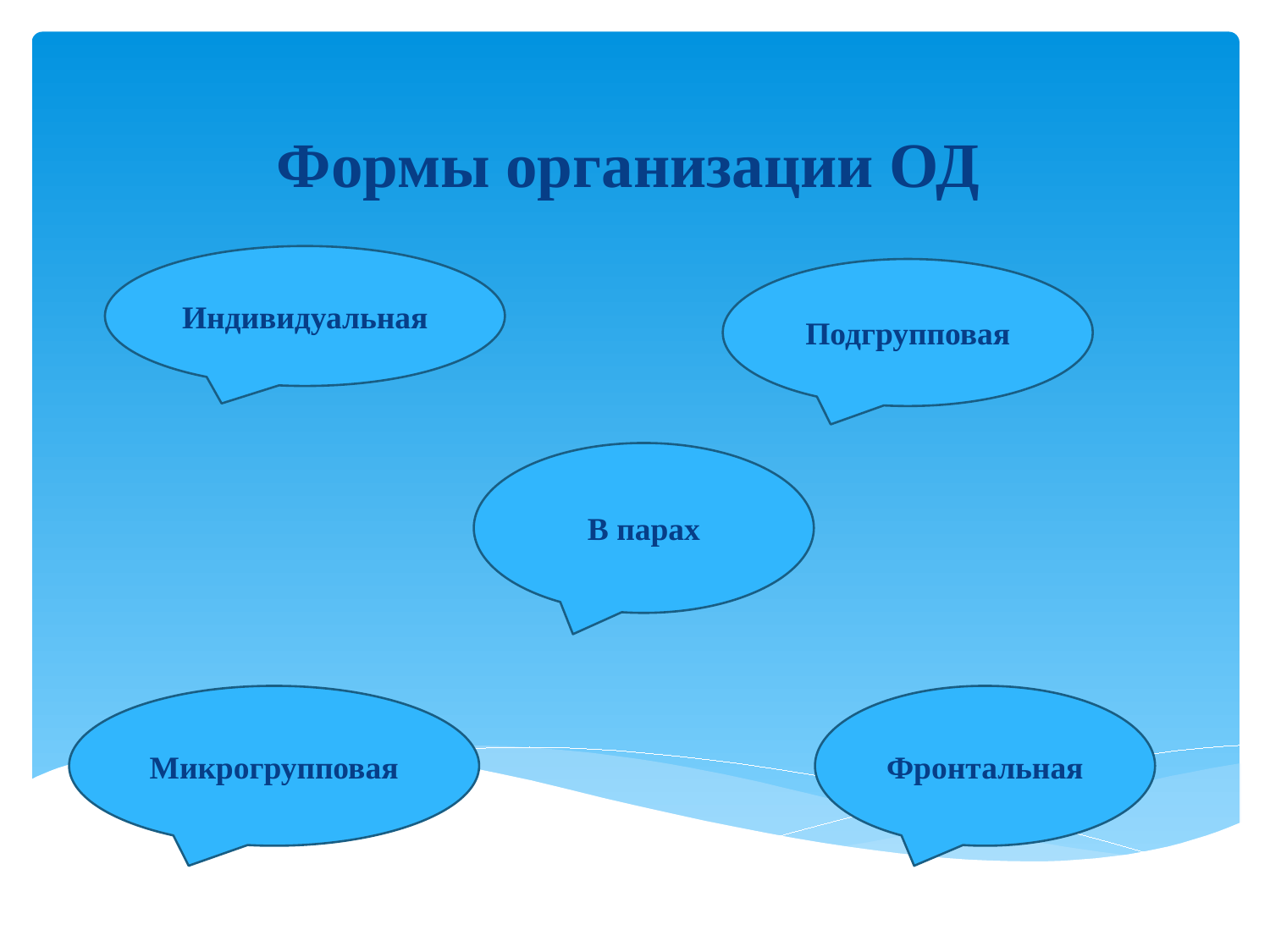

# Формы организации ОД
Индивидуальная
Подгрупповая
В парах
Микрогрупповая
Фронтальная